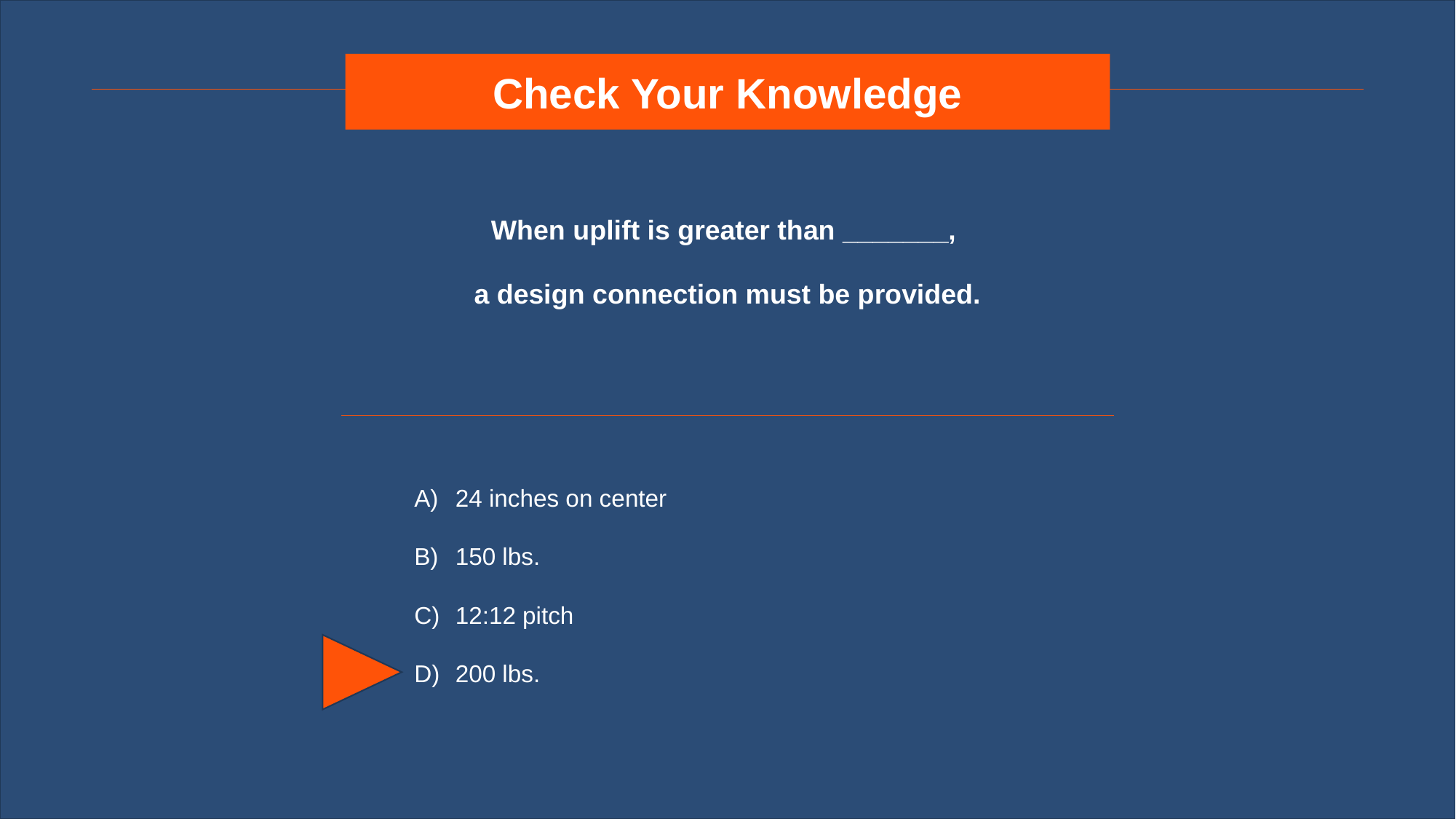

# Check Your Knowledge
When uplift is greater than _______,
a design connection must be provided.
24 inches on center
150 lbs.
12:12 pitch
200 lbs.